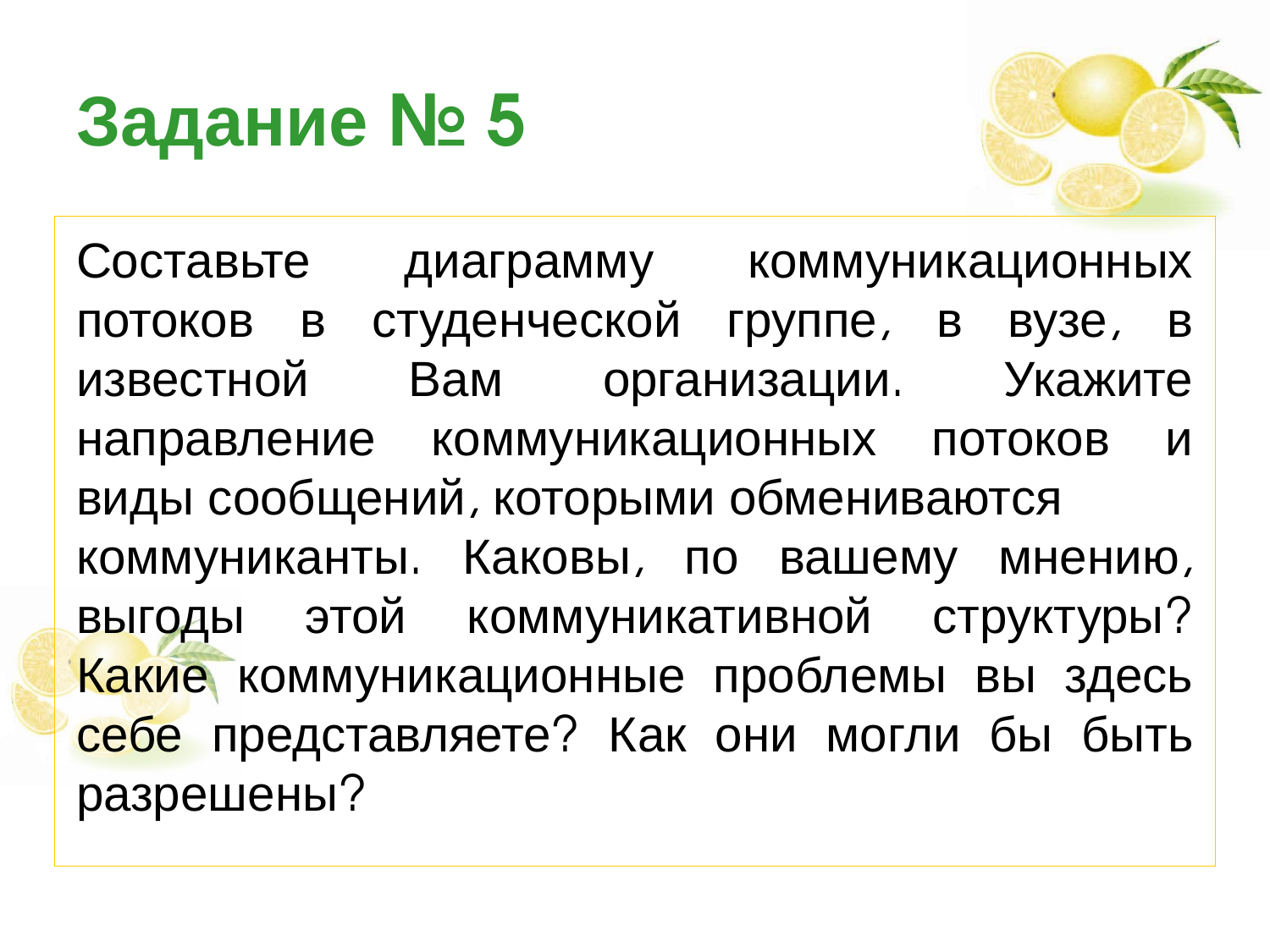

# Задание № 5
Составьте диаграмму коммуникационных потоков в студенческой группе, в вузе, в известной Вам организации. Укажите направление коммуникационных потоков и виды сообщений, которыми обмениваются
коммуниканты. Каковы, по вашему мнению, выгоды этой коммуникативной структуры? Какие коммуникационные проблемы вы здесь себе представляете? Как они могли бы быть разрешены?